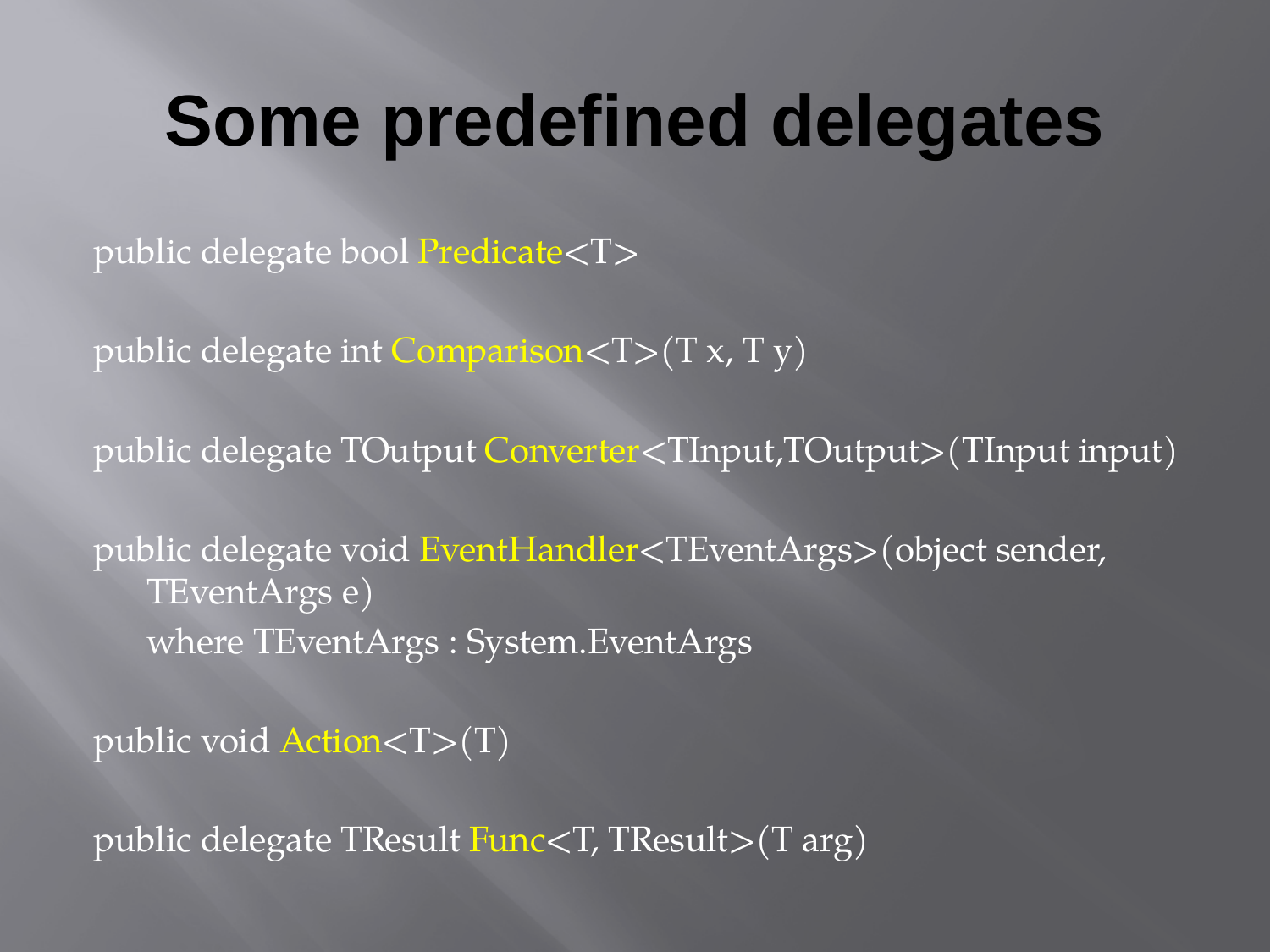

# Some predefined delegates
public delegate bool Predicate<T>

public delegate int Comparison<T>(T x, T y)

public delegate TOutput Converter<TInput,TOutput>(TInput input)

public delegate void EventHandler<TEventArgs>(object sender, TEventArgs e)
	where TEventArgs : System.EventArgs

public void Action<T>(T)

public delegate TResult Func<T, TResult>(T arg)